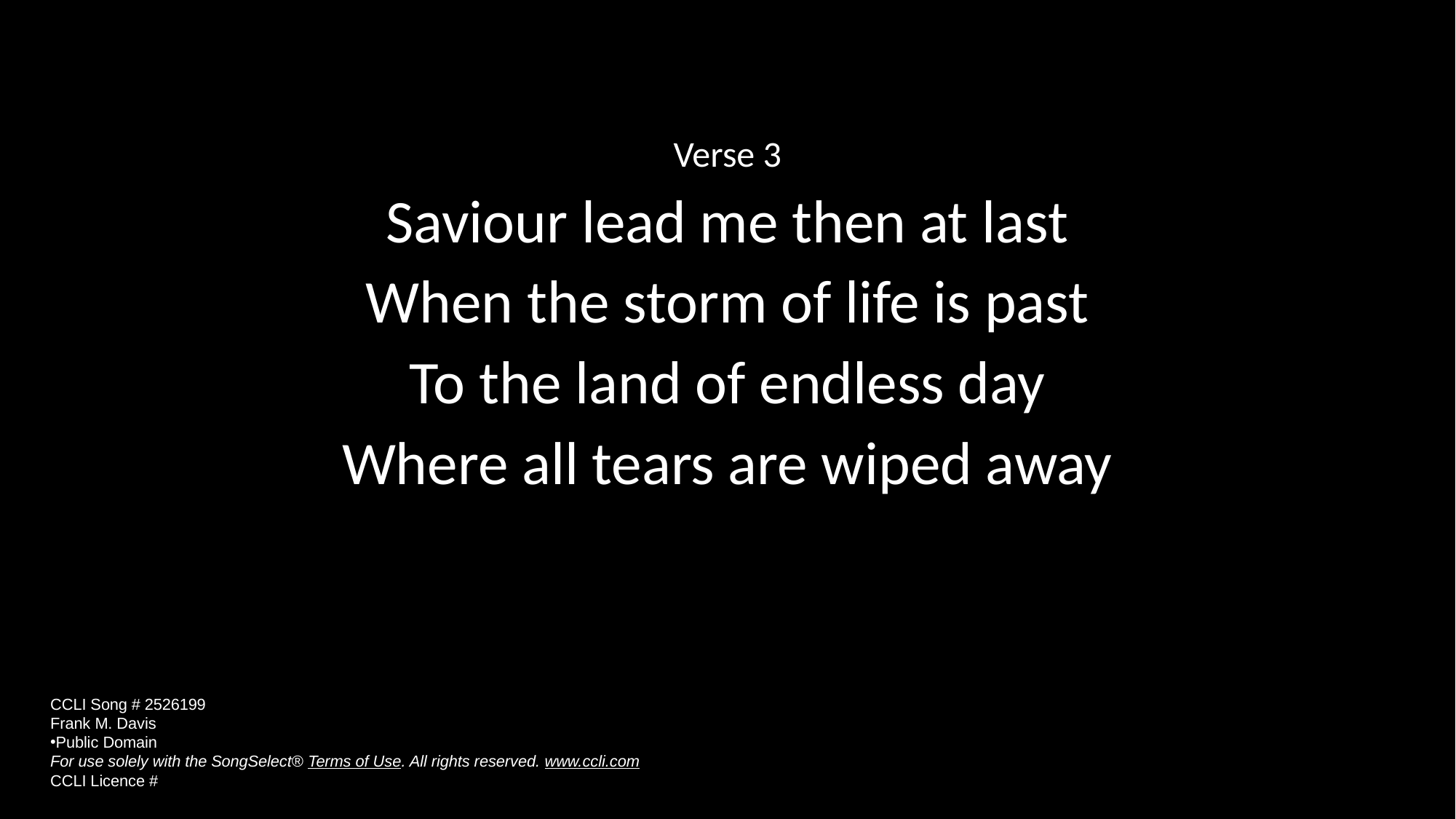

Verse 3
Saviour lead me then at last
When the storm of life is past
To the land of endless day
Where all tears are wiped away
CCLI Song # 2526199
Frank M. Davis
Public Domain
For use solely with the SongSelect® Terms of Use. All rights reserved. www.ccli.com
CCLI Licence #